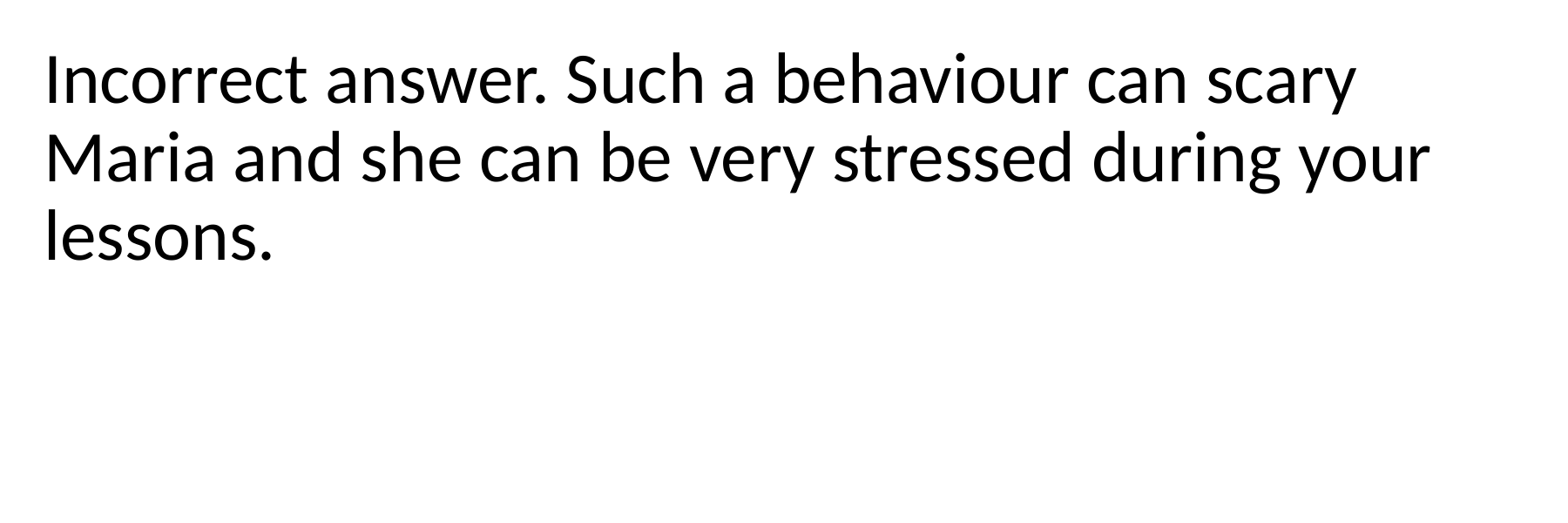

Incorrect answer. Such a behaviour can scary Maria and she can be very stressed during your lessons.